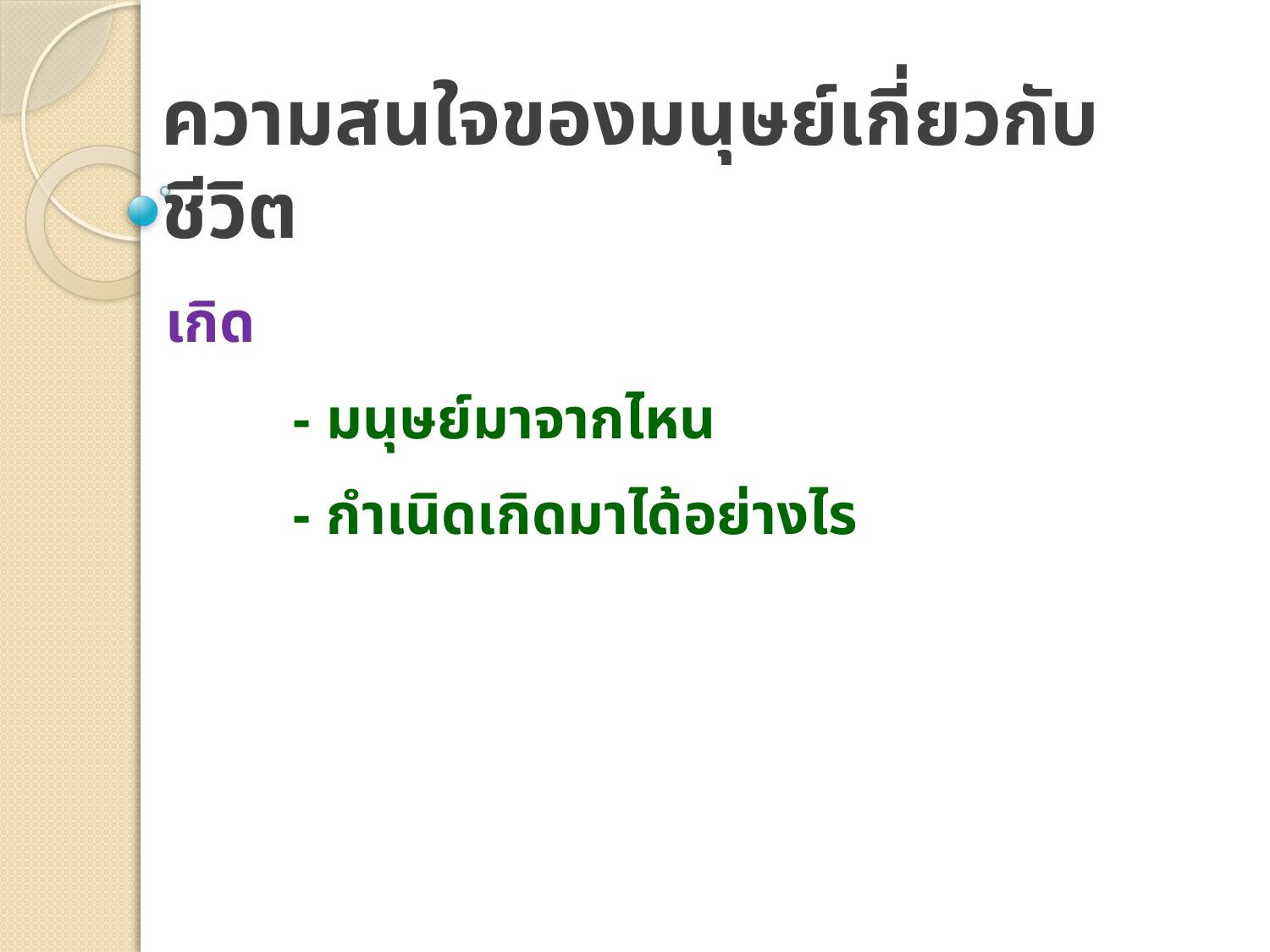

# ความสนใจของมนุษย์เกี่ยวกับชีวิต
เกิด
	- มนุษย์มาจากไหน
	- กำเนิดเกิดมาได้อย่างไร